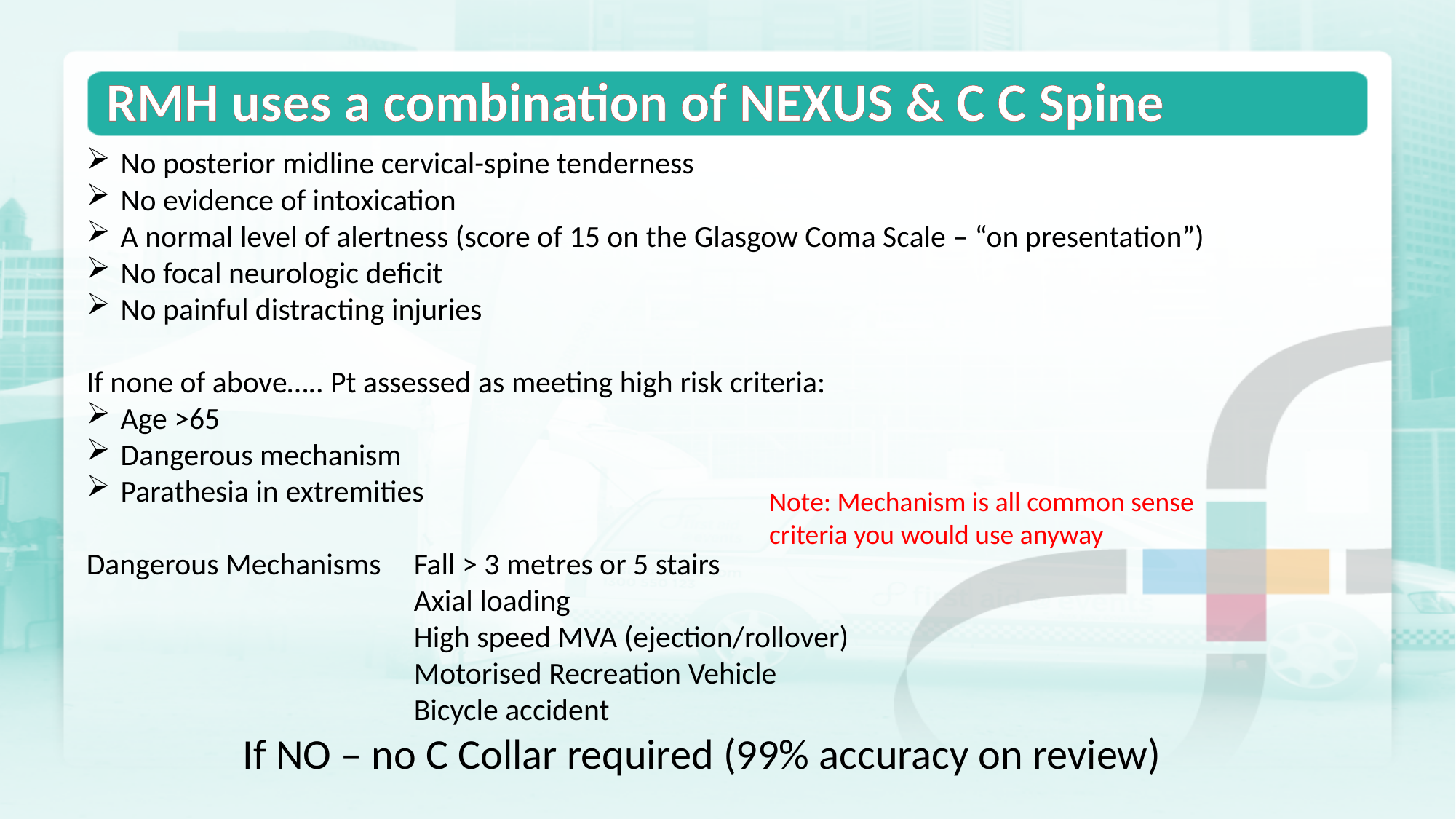

RMH uses a combination of NEXUS & C C Spine
No posterior midline cervical-spine tenderness
No evidence of intoxication
A normal level of alertness (score of 15 on the Glasgow Coma Scale – “on presentation”)
No focal neurologic deficit
No painful distracting injuries

If none of above….. Pt assessed as meeting high risk criteria:
Age >65
Dangerous mechanism
Parathesia in extremities

Dangerous Mechanisms	Fall > 3 metres or 5 stairs
			Axial loading
			High speed MVA (ejection/rollover)
			Motorised Recreation Vehicle
			Bicycle accident
If NO – no C Collar required (99% accuracy on review)
Note: Mechanism is all common sense criteria you would use anyway